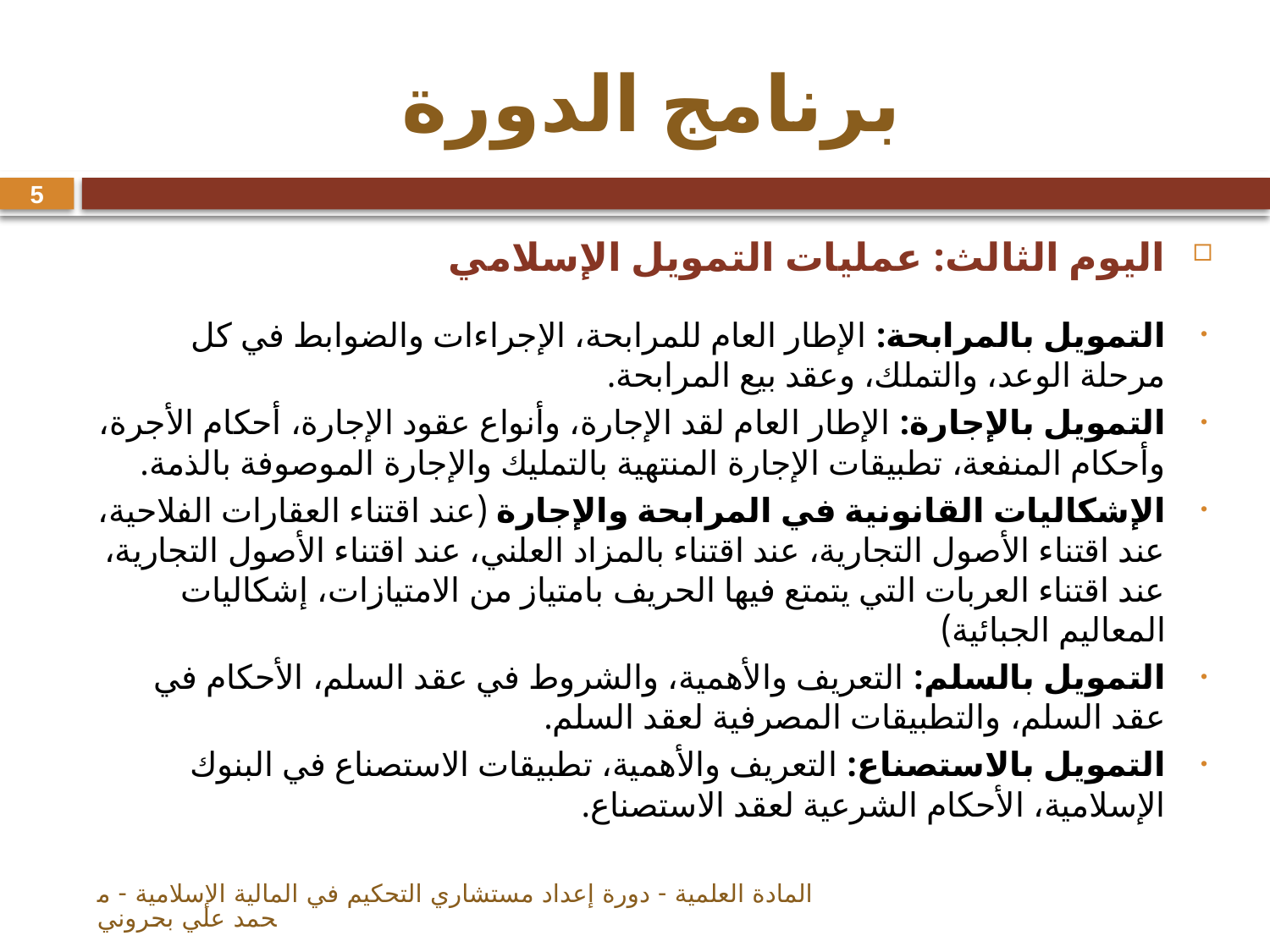

# برنامج الدورة
5
اليوم الثالث: عمليات التمويل الإسلامي

التمويل بالمرابحة: الإطار العام للمرابحة، الإجراءات والضوابط في كل مرحلة الوعد، والتملك، وعقد بيع المرابحة.
التمويل بالإجارة: الإطار العام لقد الإجارة، وأنواع عقود الإجارة، أحكام الأجرة، وأحكام المنفعة، تطبيقات الإجارة المنتهية بالتمليك والإجارة الموصوفة بالذمة.
الإشكاليات القانونية في المرابحة والإجارة (عند اقتناء العقارات الفلاحية، عند اقتناء الأصول التجارية، عند اقتناء بالمزاد العلني، عند اقتناء الأصول التجارية، عند اقتناء العربات التي يتمتع فيها الحريف بامتياز من الامتيازات، إشكاليات المعاليم الجبائية)
التمويل بالسلم: التعريف والأهمية، والشروط في عقد السلم، الأحكام في عقد السلم، والتطبيقات المصرفية لعقد السلم.
التمويل بالاستصناع: التعريف والأهمية، تطبيقات الاستصناع في البنوك الإسلامية، الأحكام الشرعية لعقد الاستصناع.
المادة العلمية - دورة إعداد مستشاري التحكيم في المالية الإسلامية - محمد علي بحروني